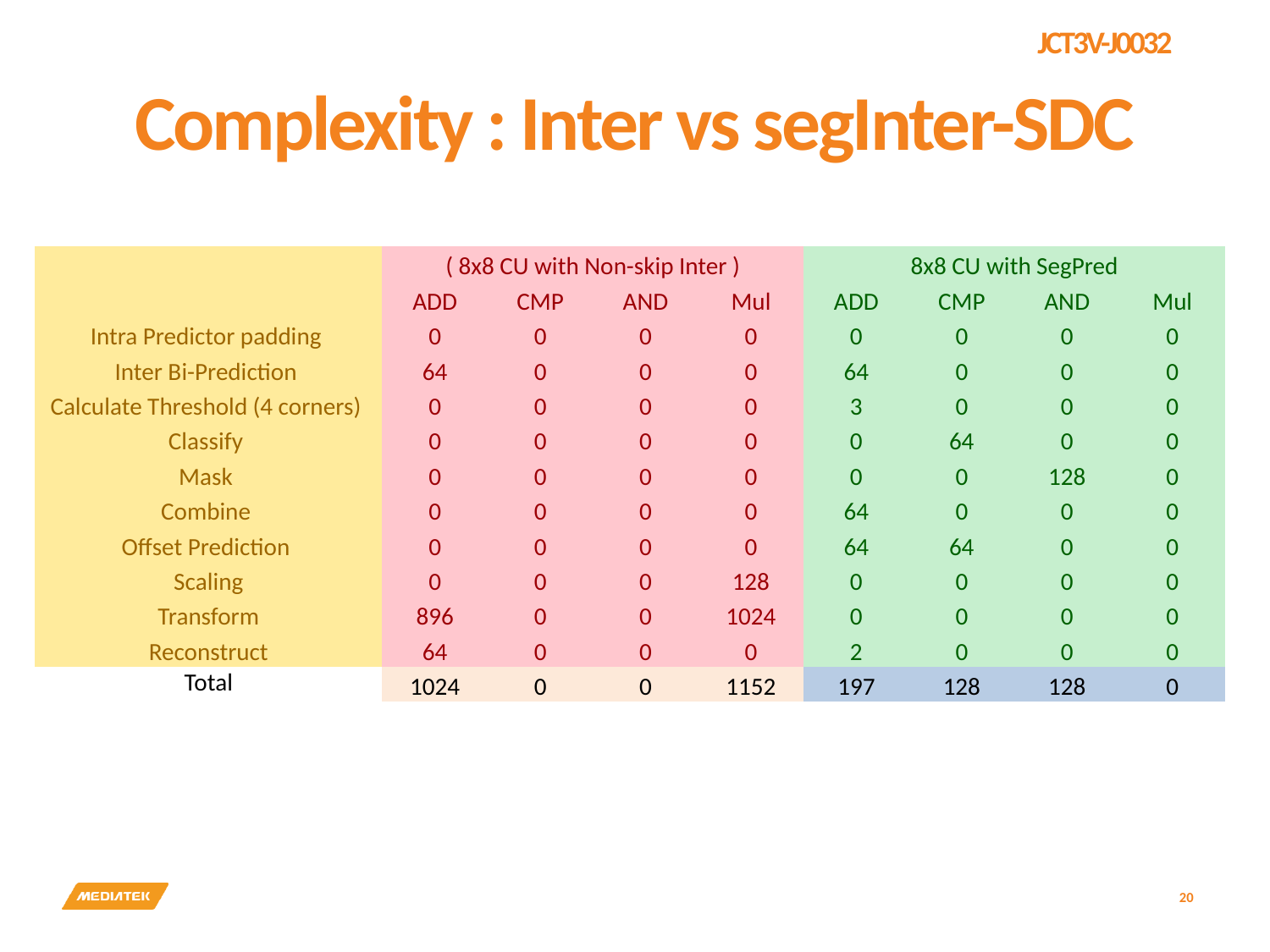

# Complexity : Inter vs segInter-SDC
|  | ( 8x8 CU with Non-skip Inter ) |  |  |  | 8x8 CU with SegPred |  |  |  |
| --- | --- | --- | --- | --- | --- | --- | --- | --- |
|  | ADD | CMP | AND | Mul | ADD | CMP | AND | Mul |
| Intra Predictor padding | 0 | 0 | 0 | 0 | 0 | 0 | 0 | 0 |
| Inter Bi-Prediction | 64 | 0 | 0 | 0 | 64 | 0 | 0 | 0 |
| Calculate Threshold (4 corners) | 0 | 0 | 0 | 0 | 3 | 0 | 0 | 0 |
| Classify | 0 | 0 | 0 | 0 | 0 | 64 | 0 | 0 |
| Mask | 0 | 0 | 0 | 0 | 0 | 0 | 128 | 0 |
| Combine | 0 | 0 | 0 | 0 | 64 | 0 | 0 | 0 |
| Offset Prediction | 0 | 0 | 0 | 0 | 64 | 64 | 0 | 0 |
| Scaling | 0 | 0 | 0 | 128 | 0 | 0 | 0 | 0 |
| Transform | 896 | 0 | 0 | 1024 | 0 | 0 | 0 | 0 |
| Reconstruct | 64 | 0 | 0 | 0 | 2 | 0 | 0 | 0 |
| Total | 1024 | 0 | 0 | 1152 | 197 | 128 | 128 | 0 |
20